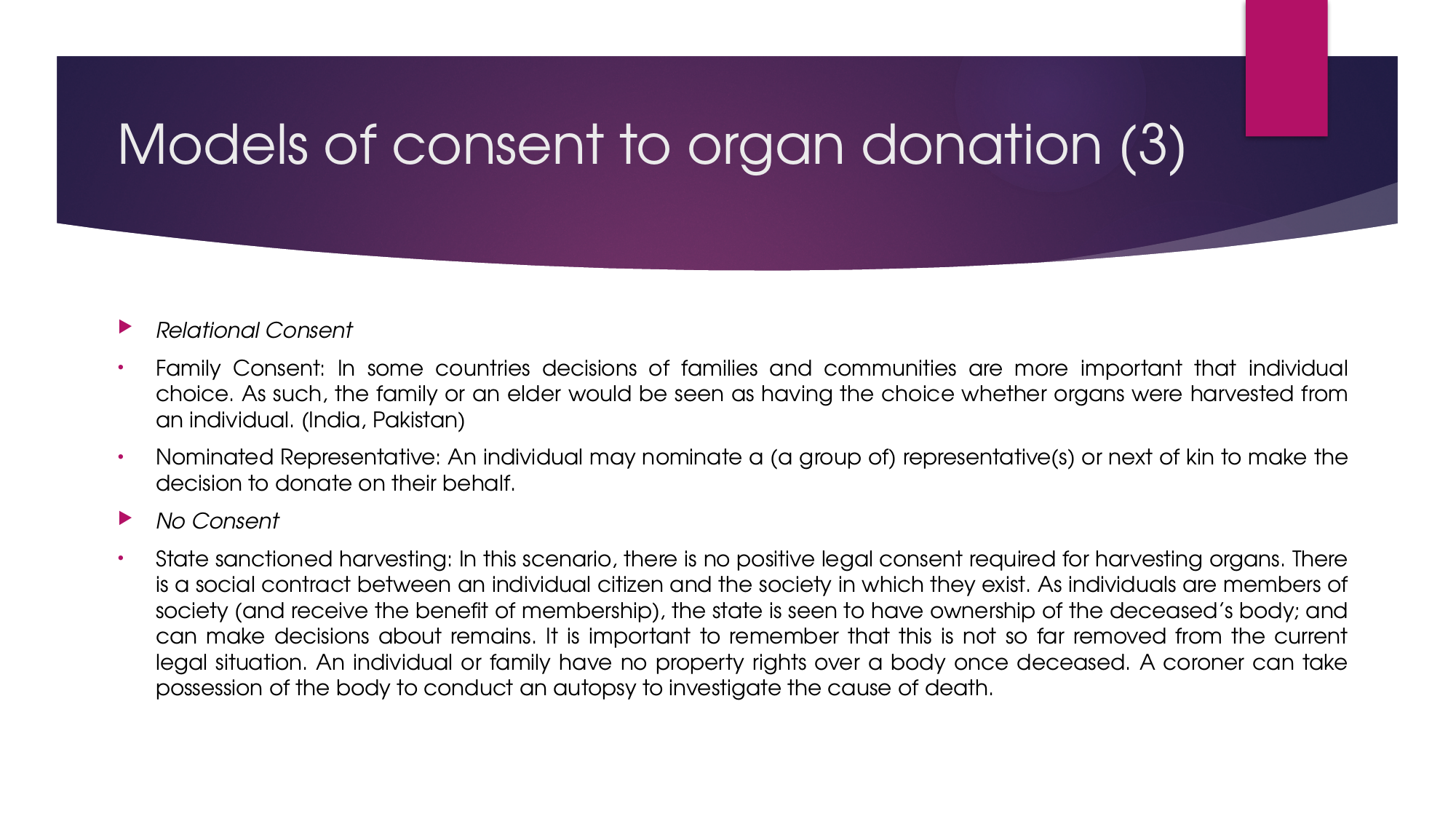

# Models of consent to organ donation (3)
Relational Consent
Family Consent: In some countries decisions of families and communities are more important that individual choice. As such, the family or an elder would be seen as having the choice whether organs were harvested from an individual. (India, Pakistan)
Nominated Representative: An individual may nominate a (a group of) representative(s) or next of kin to make the decision to donate on their behalf.
No Consent
State sanctioned harvesting: In this scenario, there is no positive legal consent required for harvesting organs. There is a social contract between an individual citizen and the society in which they exist. As individuals are members of society (and receive the benefit of membership), the state is seen to have ownership of the deceased’s body; and can make decisions about remains. It is important to remember that this is not so far removed from the current legal situation. An individual or family have no property rights over a body once deceased. A coroner can take possession of the body to conduct an autopsy to investigate the cause of death.